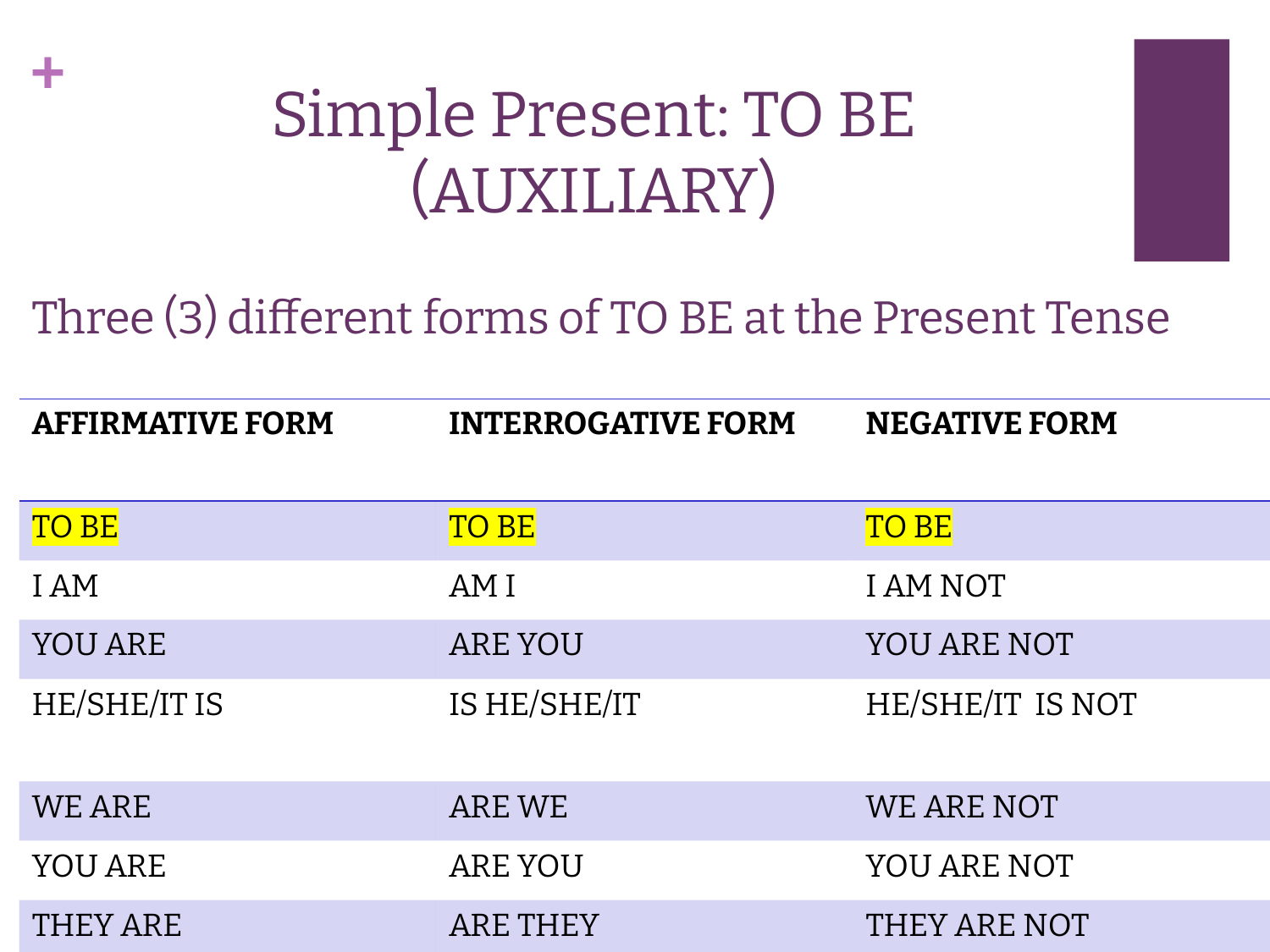

Simple Present: TO BE (AUXILIARY)
Three (3) different forms of TO BE at the Present Tense
| AFFIRMATIVE FORM | INTERROGATIVE FORM | NEGATIVE FORM |
| --- | --- | --- |
| TO BE | TO BE | TO BE |
| I AM | AM I | I AM NOT |
| YOU ARE | ARE YOU | YOU ARE NOT |
| HE/SHE/IT IS | IS HE/SHE/IT | HE/SHE/IT IS NOT |
| WE ARE | ARE WE | WE ARE NOT |
| YOU ARE | ARE YOU | YOU ARE NOT |
| THEY ARE | ARE THEY | THEY ARE NOT |